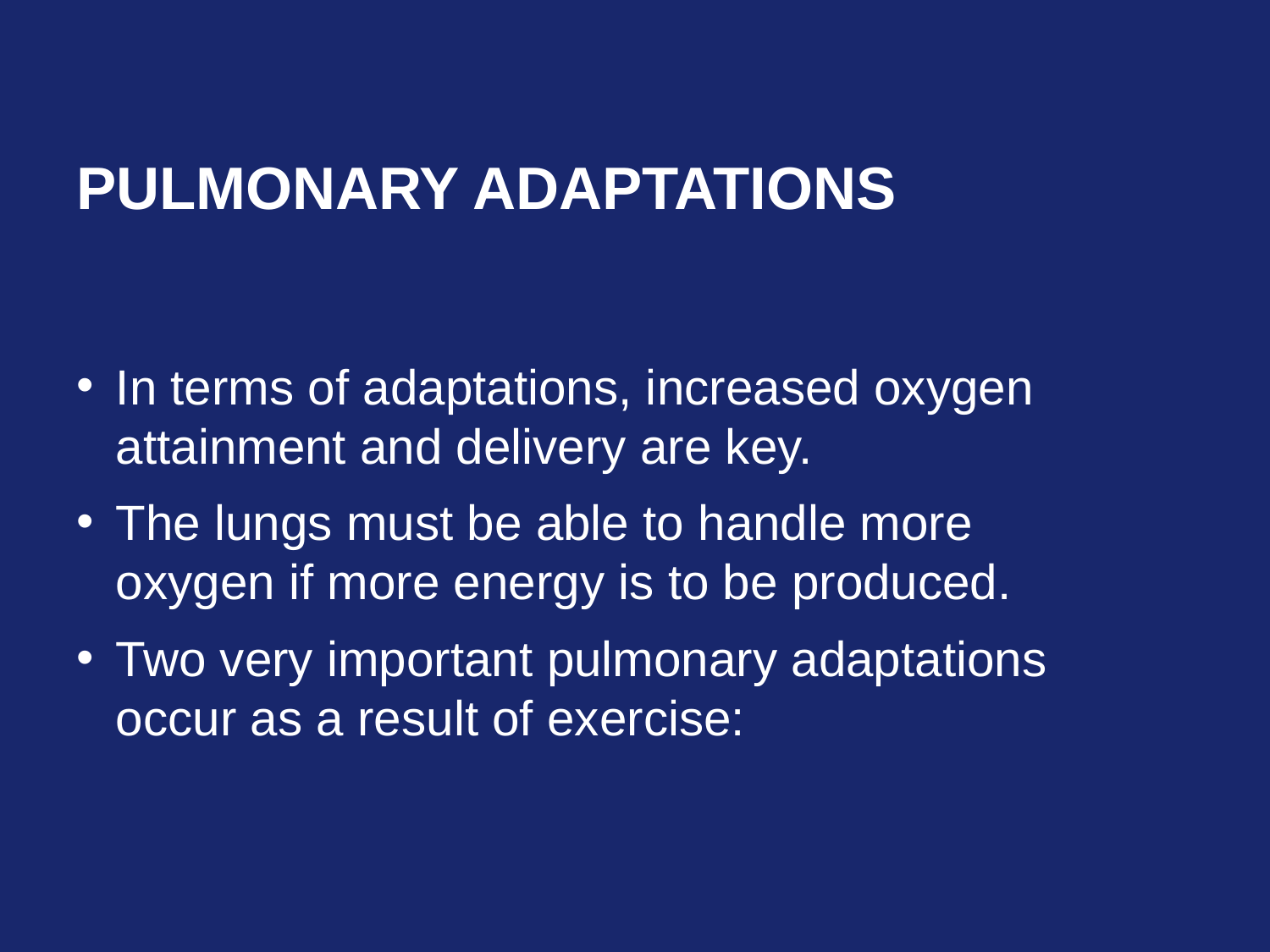

# Pulmonary Adaptations
In terms of adaptations, increased oxygen attainment and delivery are key.
The lungs must be able to handle more oxygen if more energy is to be produced.
Two very important pulmonary adaptations occur as a result of exercise: